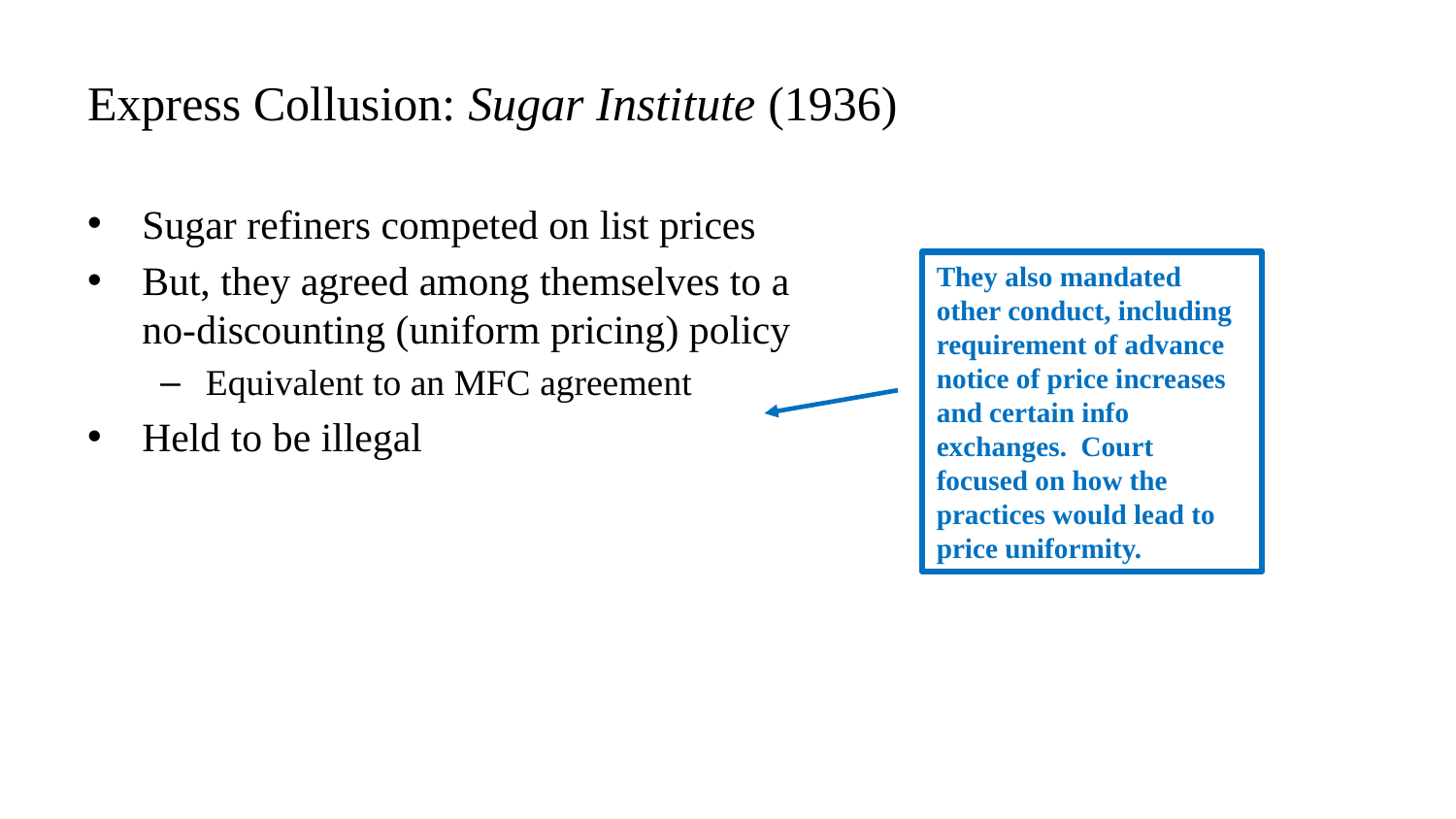

# Express Collusion: Sugar Institute (1936)
Sugar refiners competed on list prices
But, they agreed among themselves to a
no-discounting (uniform pricing) policy
Equivalent to an MFC agreement
Held to be illegal
They also mandated other conduct, including requirement of advance notice of price increases and certain info exchanges.  Court focused on how the practices would lead to price uniformity.